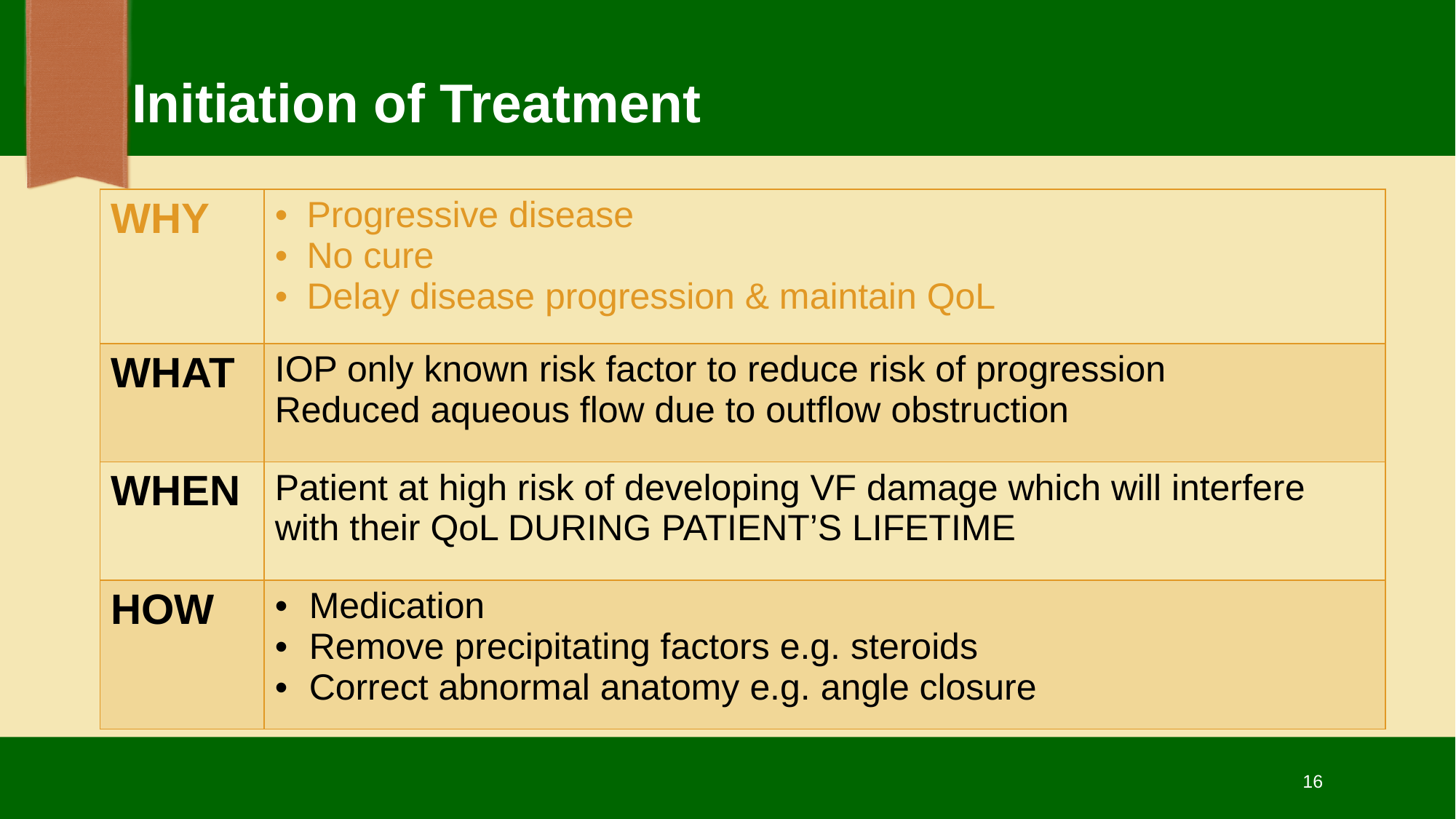

# Initiation of Treatment
| WHY | Progressive disease No cure Delay disease progression & maintain QoL |
| --- | --- |
| WHAT | IOP only known risk factor to reduce risk of progression Reduced aqueous flow due to outflow obstruction |
| WHEN | Patient at high risk of developing VF damage which will interfere with their QoL DURING PATIENT’S LIFETIME |
| HOW | Medication Remove precipitating factors e.g. steroids Correct abnormal anatomy e.g. angle closure |
16